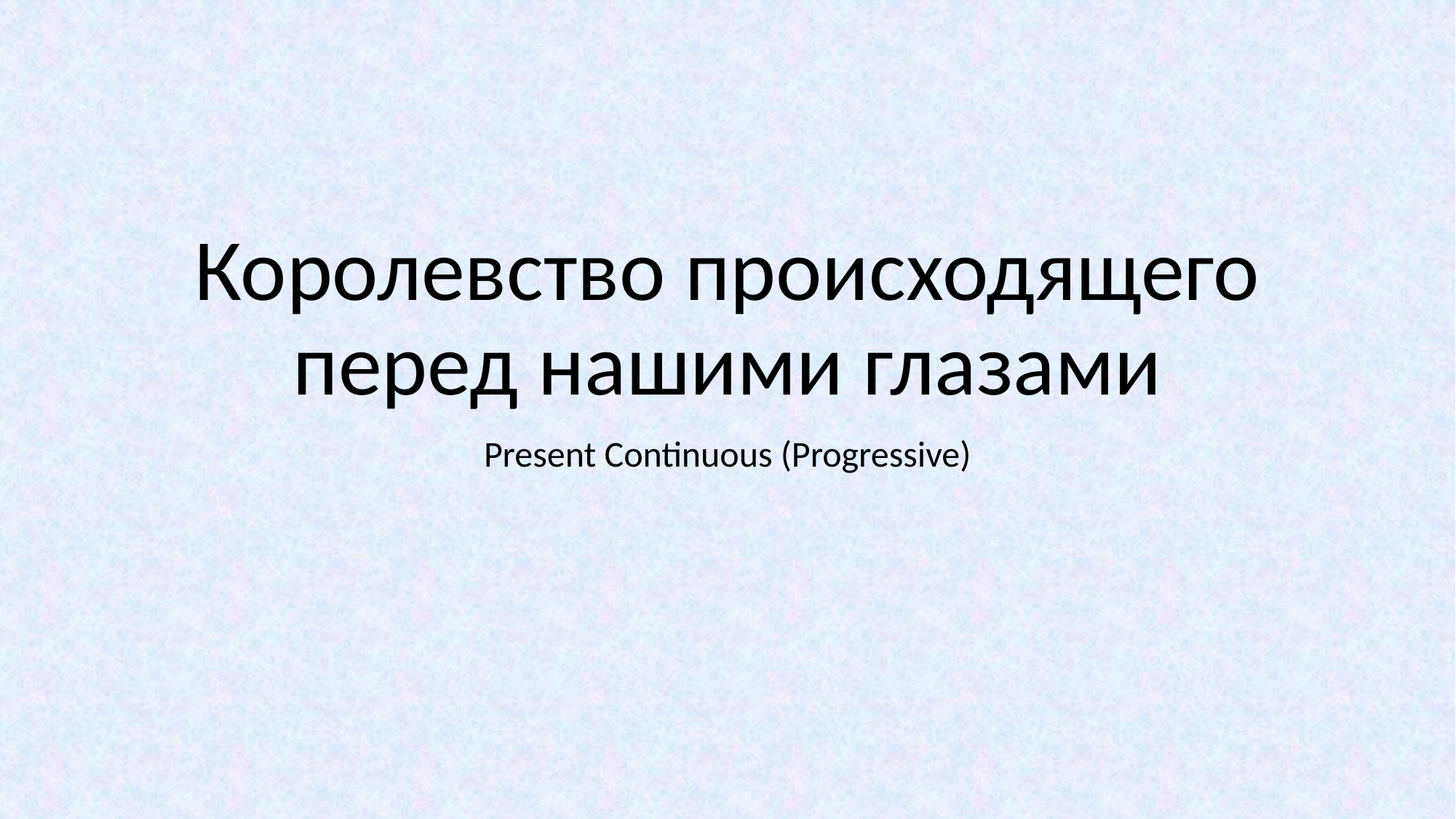

# Королевство происходящего перед нашими глазами
Present Continuous (Progressive)